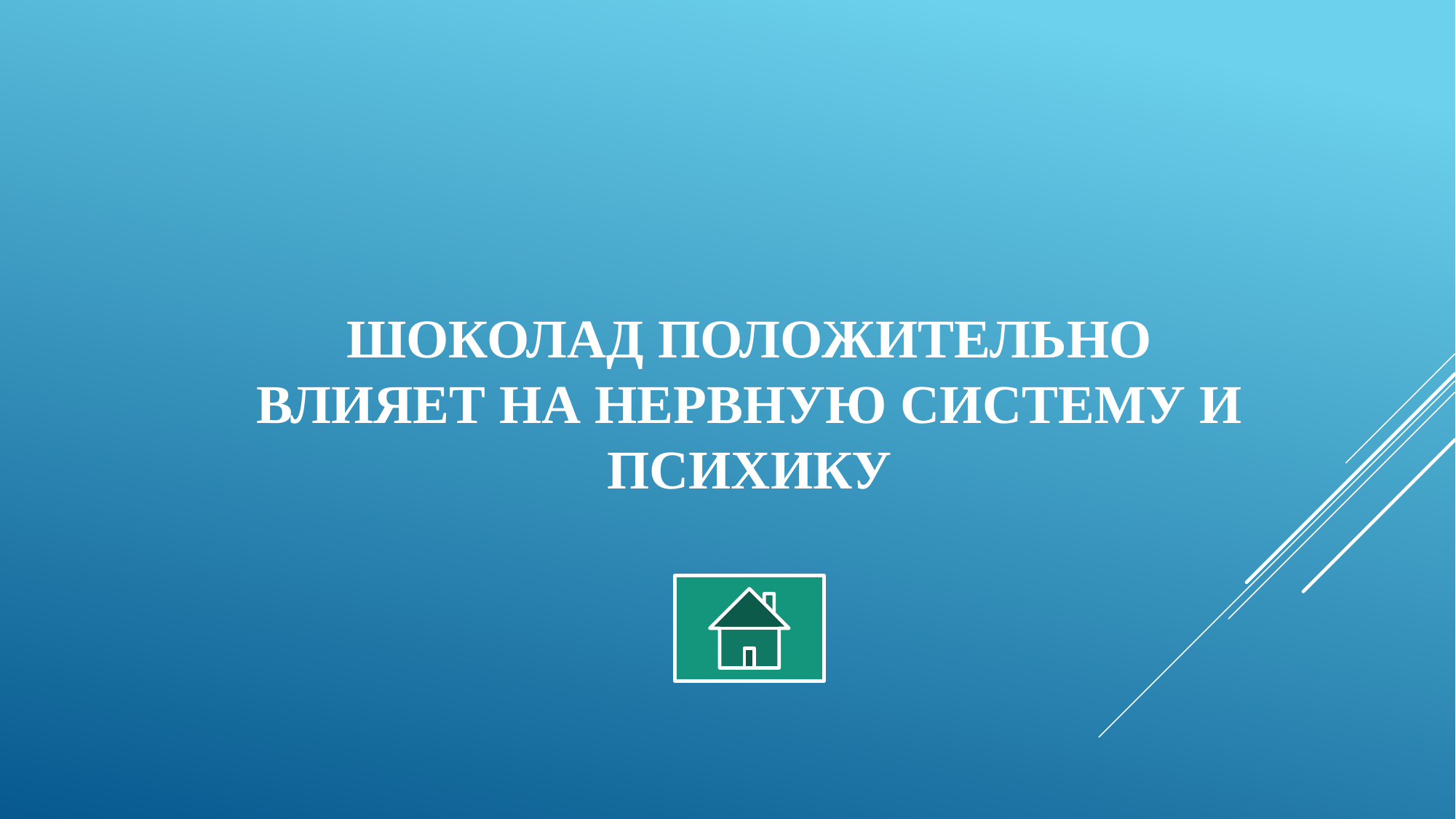

# Шоколад положительно влияет на нервную систему и психику